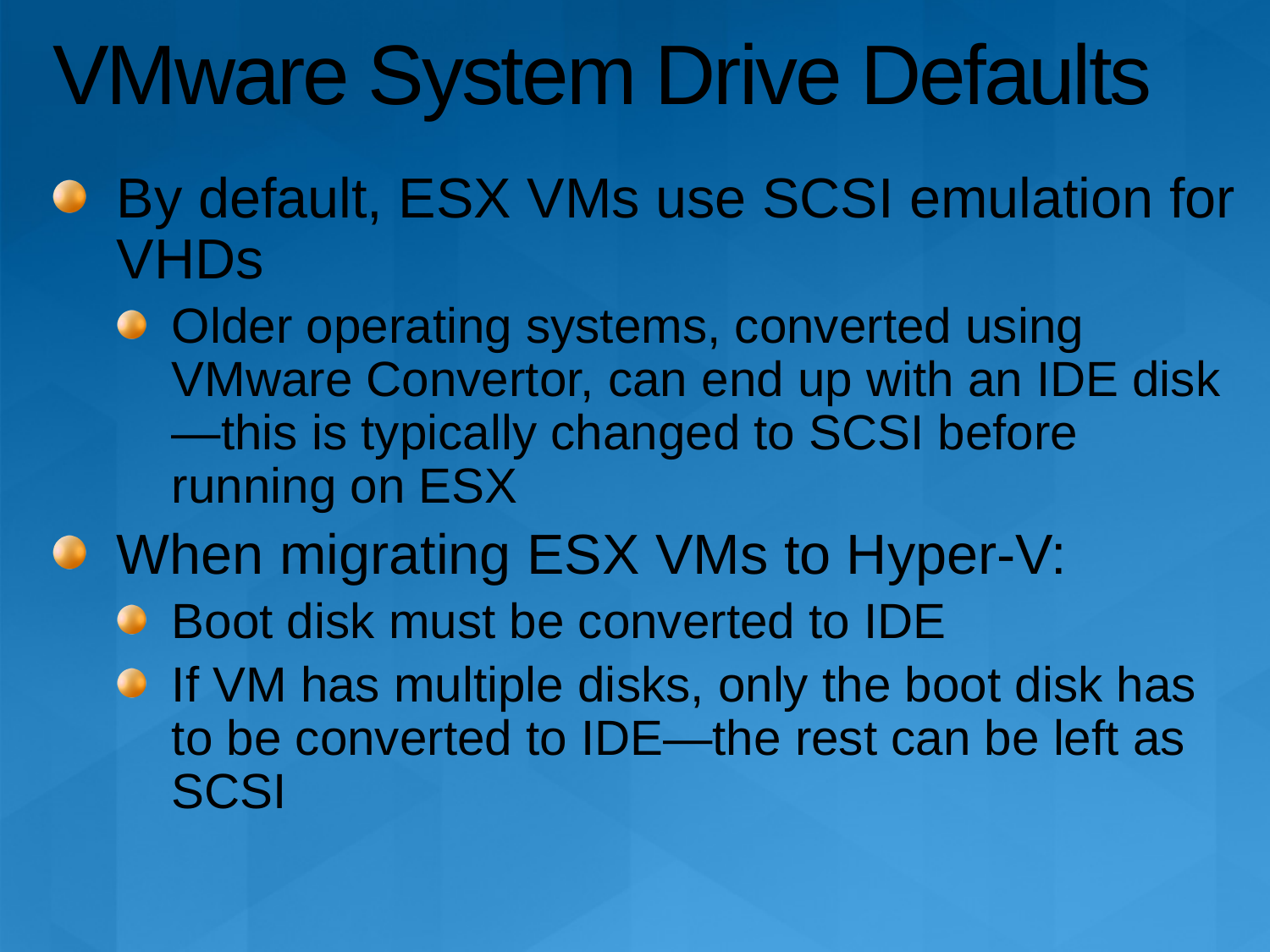

# VMware System Drive Defaults
By default, ESX VMs use SCSI emulation for VHDs
Older operating systems, converted using VMware Convertor, can end up with an IDE disk—this is typically changed to SCSI before running on ESX
When migrating ESX VMs to Hyper-V:
Boot disk must be converted to IDE
If VM has multiple disks, only the boot disk has to be converted to IDE—the rest can be left as SCSI